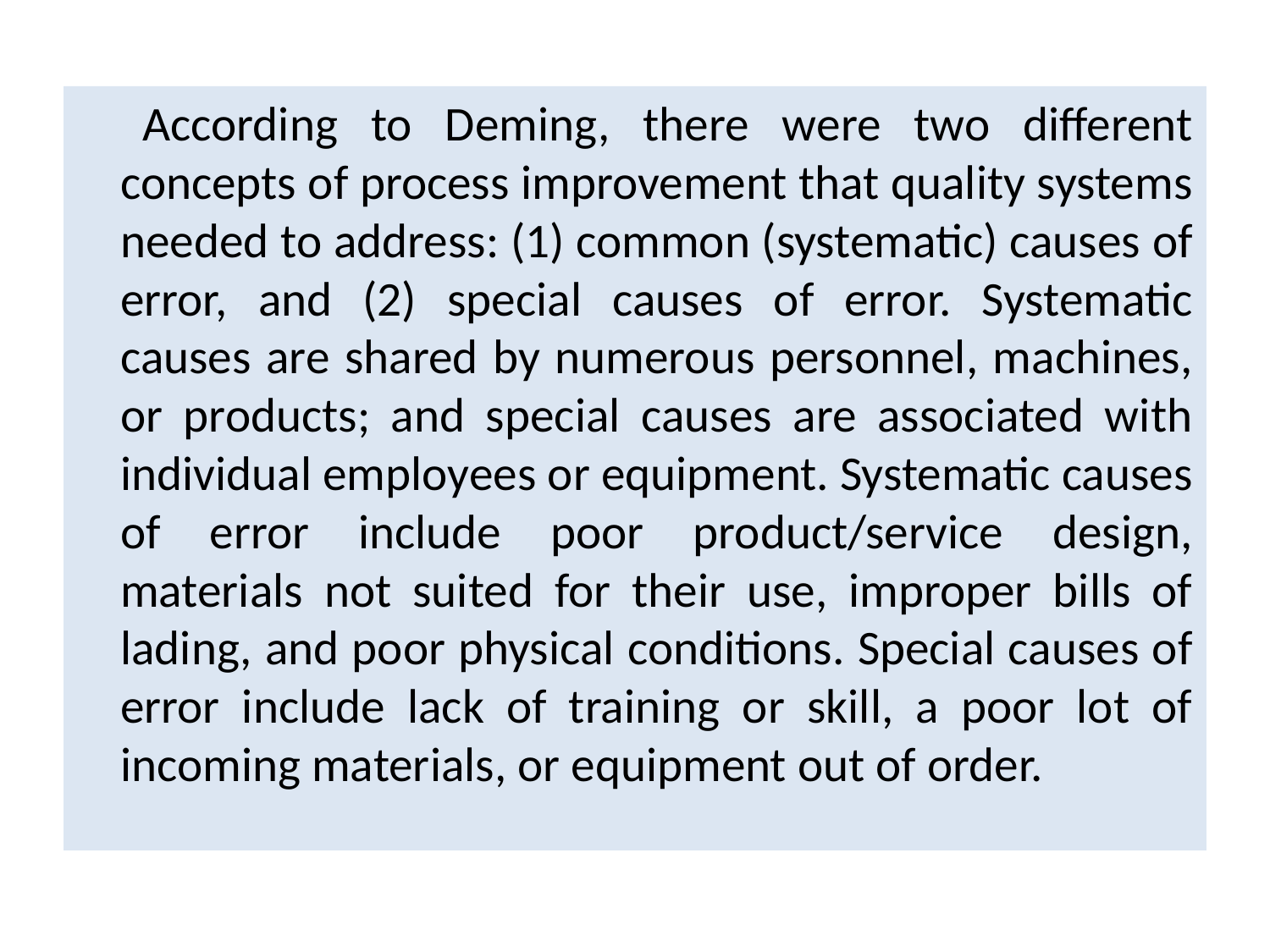

According to Deming, there were two different concepts of process improvement that quality systems needed to address: (1) common (systematic) causes of error, and (2) special causes of error. Systematic causes are shared by numerous personnel, machines, or products; and special causes are associated with individual employees or equipment. Systematic causes of error include poor product/service design, materials not suited for their use, improper bills of lading, and poor physical conditions. Special causes of error include lack of training or skill, a poor lot of incoming materials, or equipment out of order.